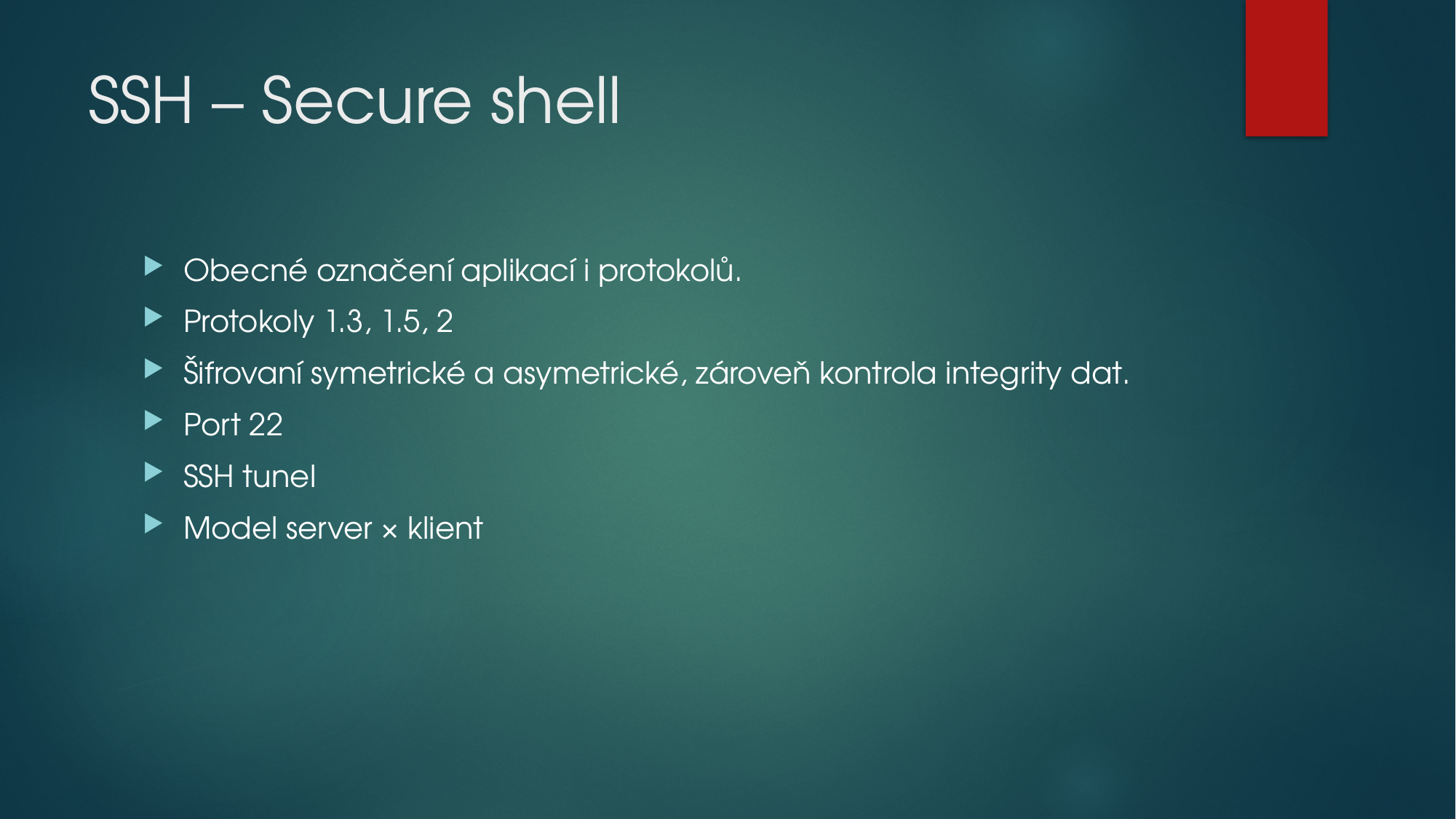

# SSH – Secure shell
Obecné označení aplikací i protokolů.
Protokoly 1.3, 1.5, 2
Šifrovaní symetrické a asymetrické, zároveň kontrola integrity dat.
Port 22
SSH tunel
Model server × klient